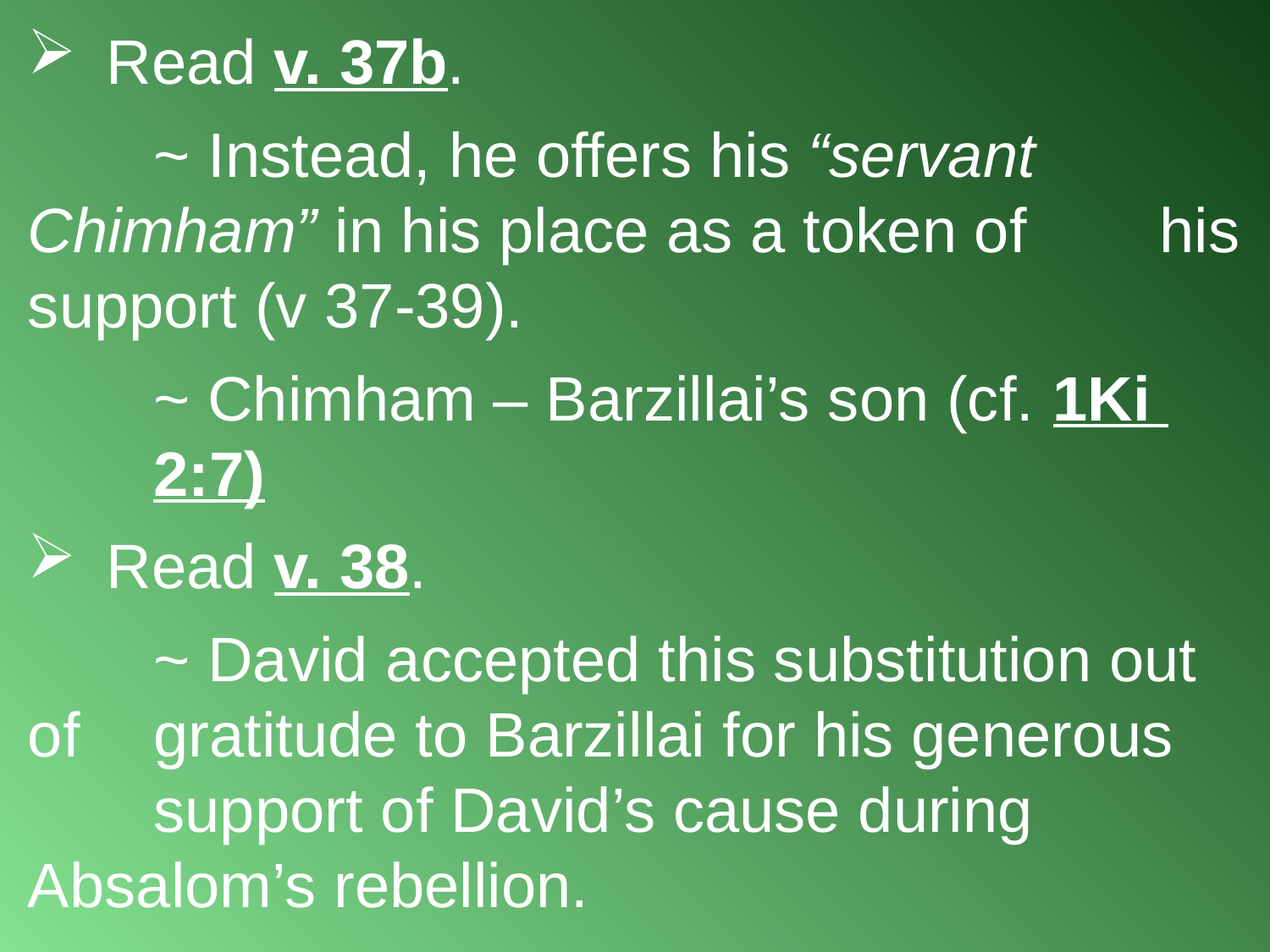

Read v. 37b.
		~ Instead, he offers his “servant 						Chimham” in his place as a token of 					his support (v 37-39).
		~ Chimham – Barzillai’s son (cf. 1Ki 						2:7)
Read v. 38.
		~ David accepted this substitution out of 					gratitude to Barzillai for his generous 					support of David’s cause during 						Absalom’s rebellion.